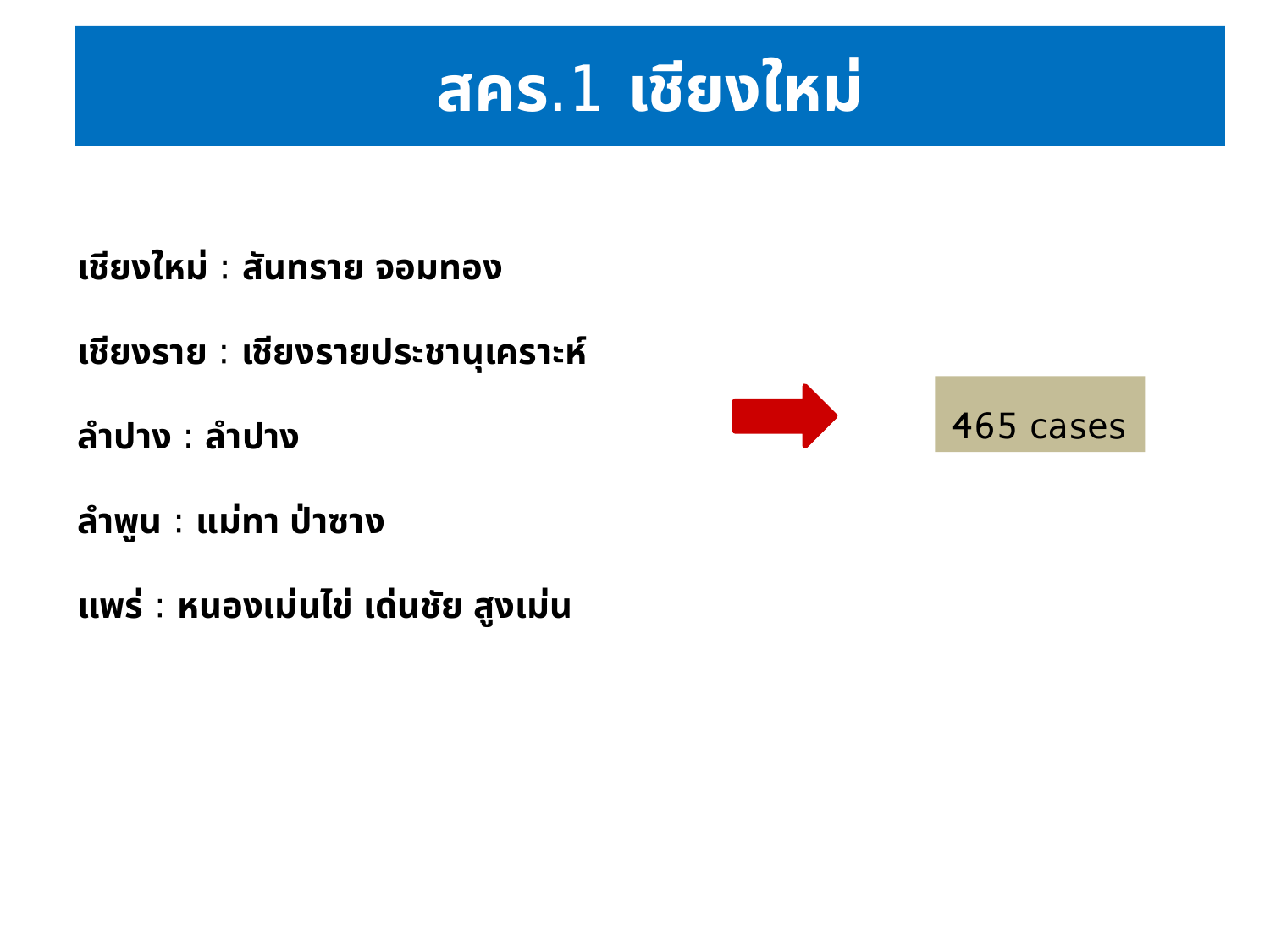

# สคร.1 เชียงใหม่
เชียงใหม่ : สันทราย จอมทอง
เชียงราย : เชียงรายประชานุเคราะห์
ลำปาง : ลำปาง
ลำพูน : แม่ทา ป่าซาง
แพร่ : หนองเม่นไข่ เด่นชัย สูงเม่น
465 cases